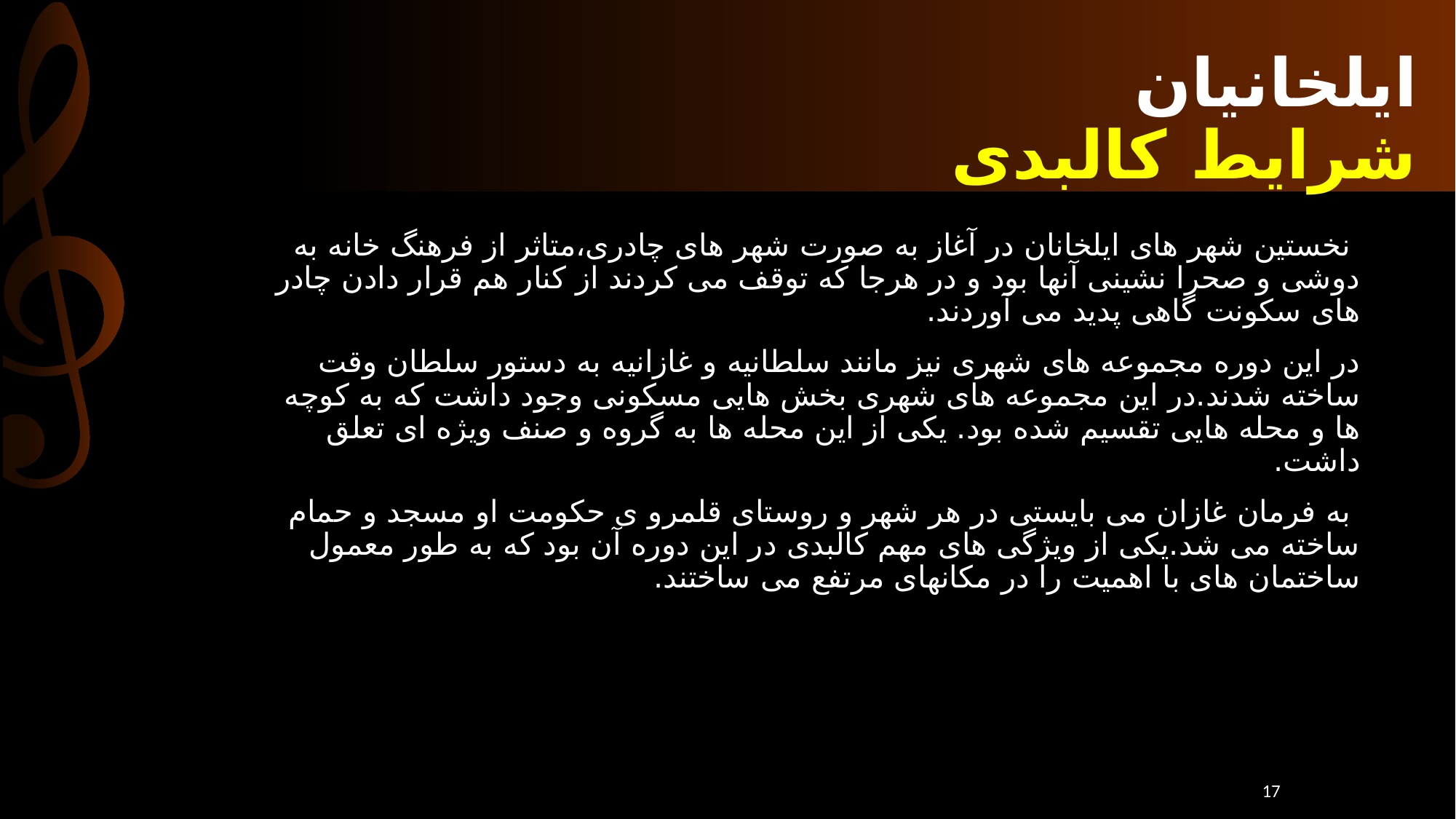

# ایلخانیان شرایط کالبدی
 نخستین شهر های ایلخانان در آغاز به صورت شهر های چادری،متاثر از فرهنگ خانه به دوشی و صحرا نشینی آنها بود و در هرجا که توقف می کردند از کنار هم قرار دادن چادر های سکونت گاهی پدید می آوردند.
در این دوره مجموعه های شهری نیز مانند سلطانیه و غازانیه به دستور سلطان وقت ساخته شدند.در این مجموعه های شهری بخش هایی مسکونی وجود داشت که به کوچه ها و محله هایی تقسیم شده بود. یکی از این محله ها به گروه و صنف ویژه ای تعلق داشت.
 به فرمان غازان می بایستی در هر شهر و روستای قلمرو ی حکومت او مسجد و حمام ساخته می شد.یکی از ویژگی های مهم کالبدی در این دوره آن بود که به طور معمول ساختمان های با اهمیت را در مکانهای مرتفع می ساختند.

17